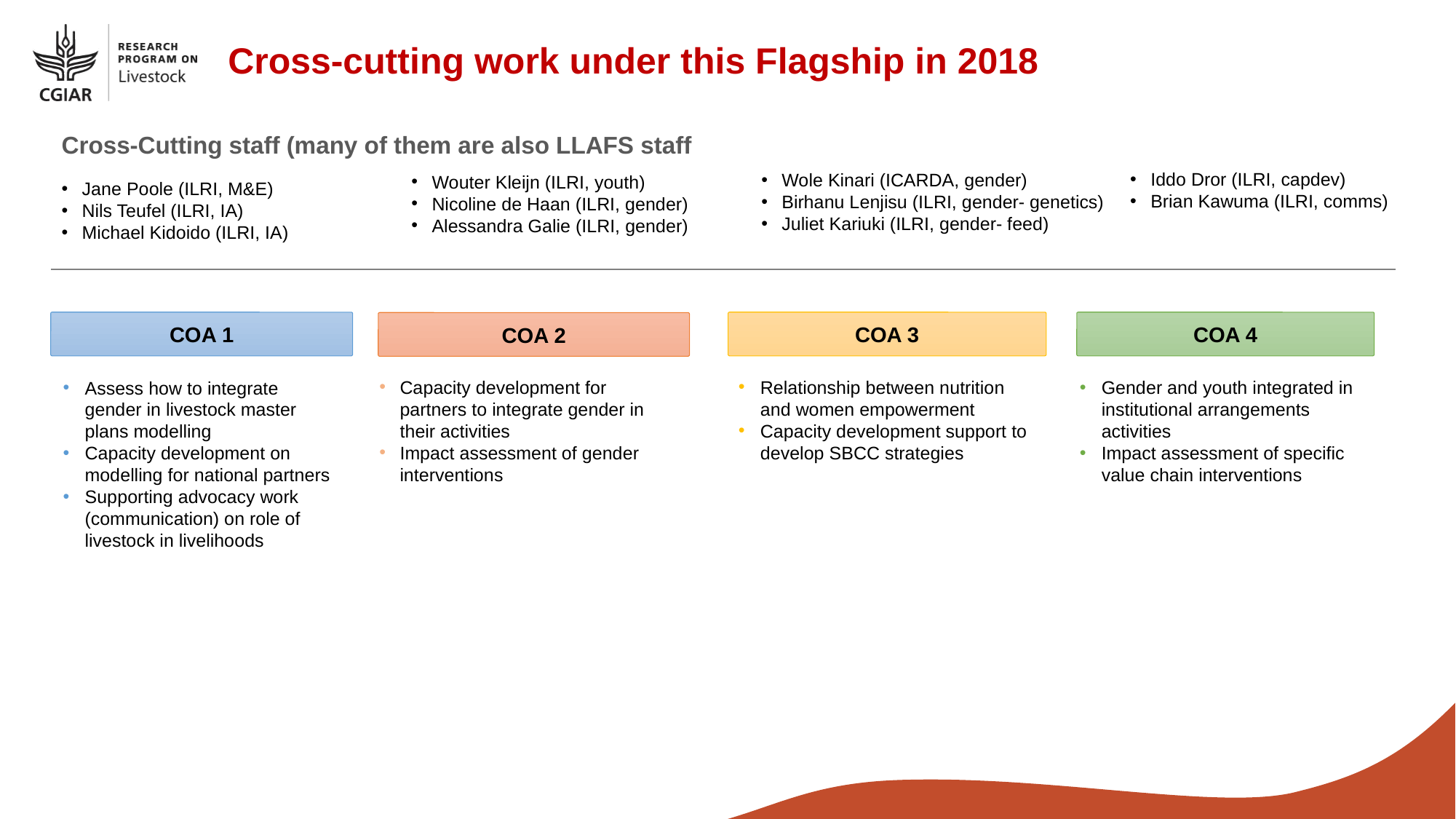

Cross-cutting work under this Flagship in 2018
Cross-Cutting staff (many of them are also LLAFS staff
Iddo Dror (ILRI, capdev)
Brian Kawuma (ILRI, comms)
Wole Kinari (ICARDA, gender)
Birhanu Lenjisu (ILRI, gender- genetics)
Juliet Kariuki (ILRI, gender- feed)
Wouter Kleijn (ILRI, youth)
Nicoline de Haan (ILRI, gender)
Alessandra Galie (ILRI, gender)
Jane Poole (ILRI, M&E)
Nils Teufel (ILRI, IA)
Michael Kidoido (ILRI, IA)
COA 1
COA 3
COA 4
COA 2
Assess how to integrate gender in livestock master plans modelling
Capacity development on modelling for national partners
Supporting advocacy work (communication) on role of livestock in livelihoods

Capacity development for partners to integrate gender in their activities
Impact assessment of gender interventions
Relationship between nutrition and women empowerment
Capacity development support to develop SBCC strategies
Gender and youth integrated in institutional arrangements activities
Impact assessment of specific value chain interventions